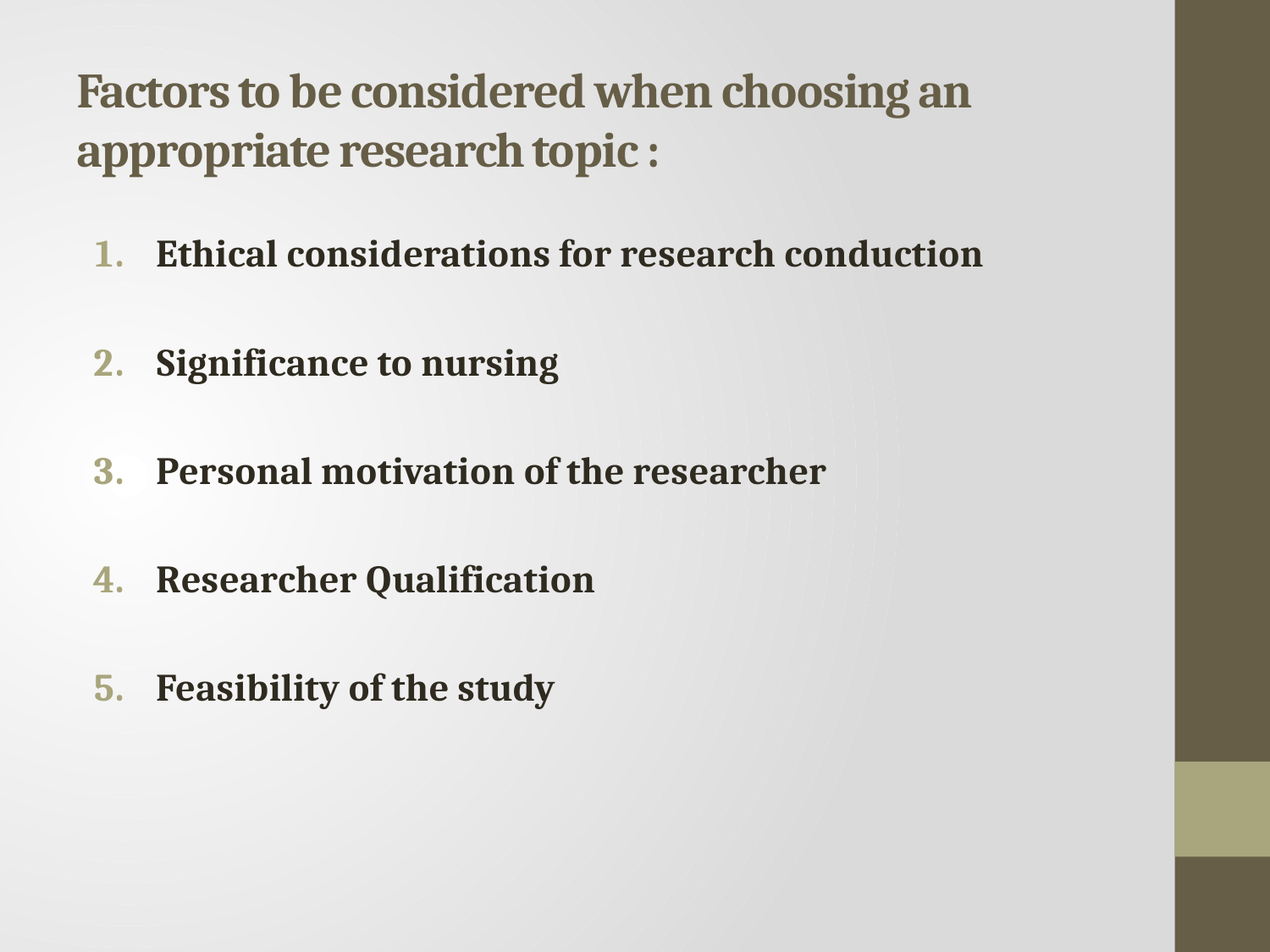

# Factors to be considered when choosing an appropriate research topic :
Ethical considerations for research conduction

Significance to nursing

Personal motivation of the researcher

Researcher Qualification

Feasibility of the study